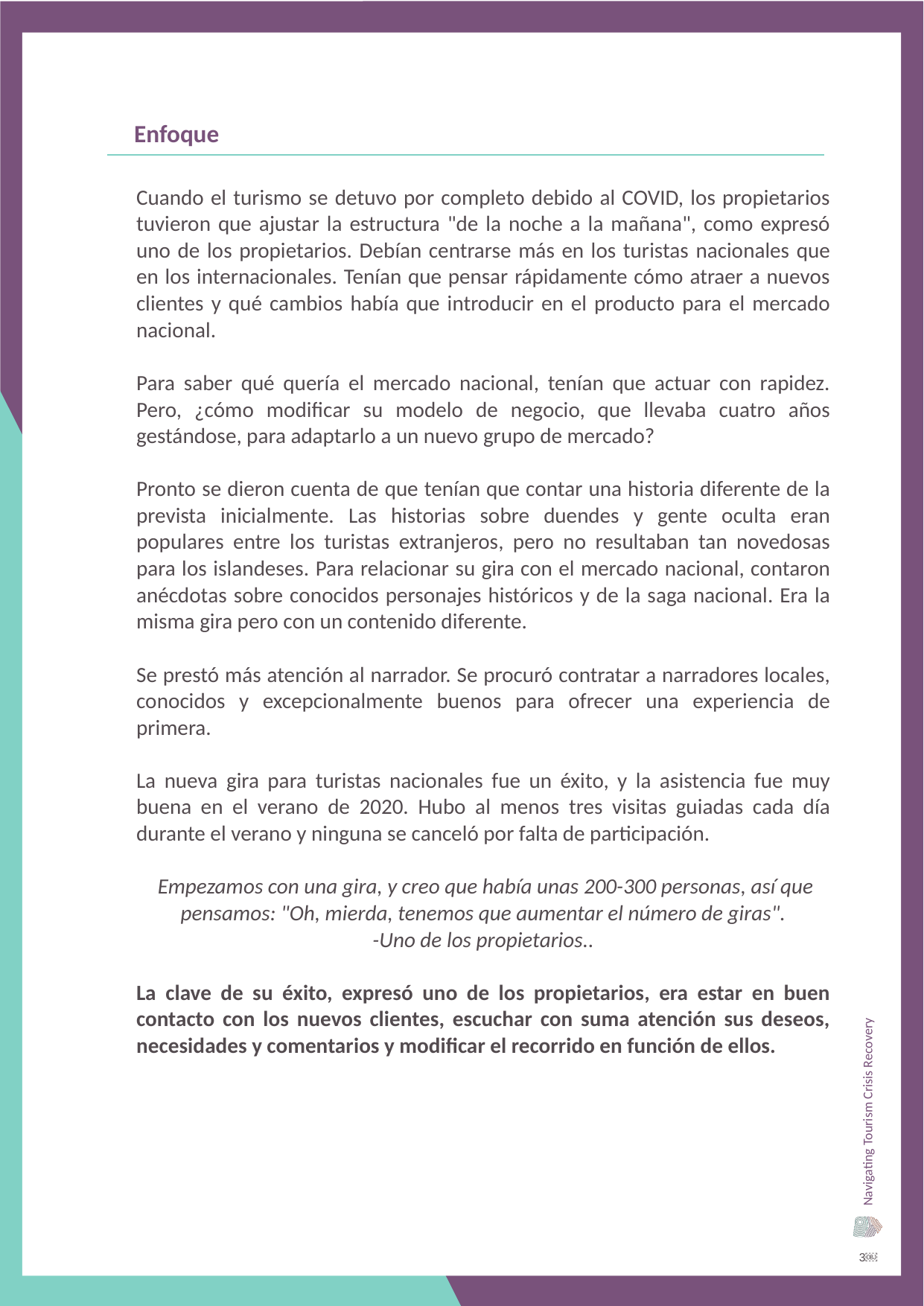

Enfoque
Cuando el turismo se detuvo por completo debido al COVID, los propietarios tuvieron que ajustar la estructura "de la noche a la mañana", como expresó uno de los propietarios. Debían centrarse más en los turistas nacionales que en los internacionales. Tenían que pensar rápidamente cómo atraer a nuevos clientes y qué cambios había que introducir en el producto para el mercado nacional.

Para saber qué quería el mercado nacional, tenían que actuar con rapidez. Pero, ¿cómo modificar su modelo de negocio, que llevaba cuatro años gestándose, para adaptarlo a un nuevo grupo de mercado?

Pronto se dieron cuenta de que tenían que contar una historia diferente de la prevista inicialmente. Las historias sobre duendes y gente oculta eran populares entre los turistas extranjeros, pero no resultaban tan novedosas para los islandeses. Para relacionar su gira con el mercado nacional, contaron anécdotas sobre conocidos personajes históricos y de la saga nacional. Era la misma gira pero con un contenido diferente.

Se prestó más atención al narrador. Se procuró contratar a narradores locales, conocidos y excepcionalmente buenos para ofrecer una experiencia de primera.

La nueva gira para turistas nacionales fue un éxito, y la asistencia fue muy buena en el verano de 2020. Hubo al menos tres visitas guiadas cada día durante el verano y ninguna se canceló por falta de participación.

 Empezamos con una gira, y creo que había unas 200-300 personas, así que pensamos: "Oh, mierda, tenemos que aumentar el número de giras".
-Uno de los propietarios..

La clave de su éxito, expresó uno de los propietarios, era estar en buen contacto con los nuevos clientes, escuchar con suma atención sus deseos, necesidades y comentarios y modificar el recorrido en función de ellos.